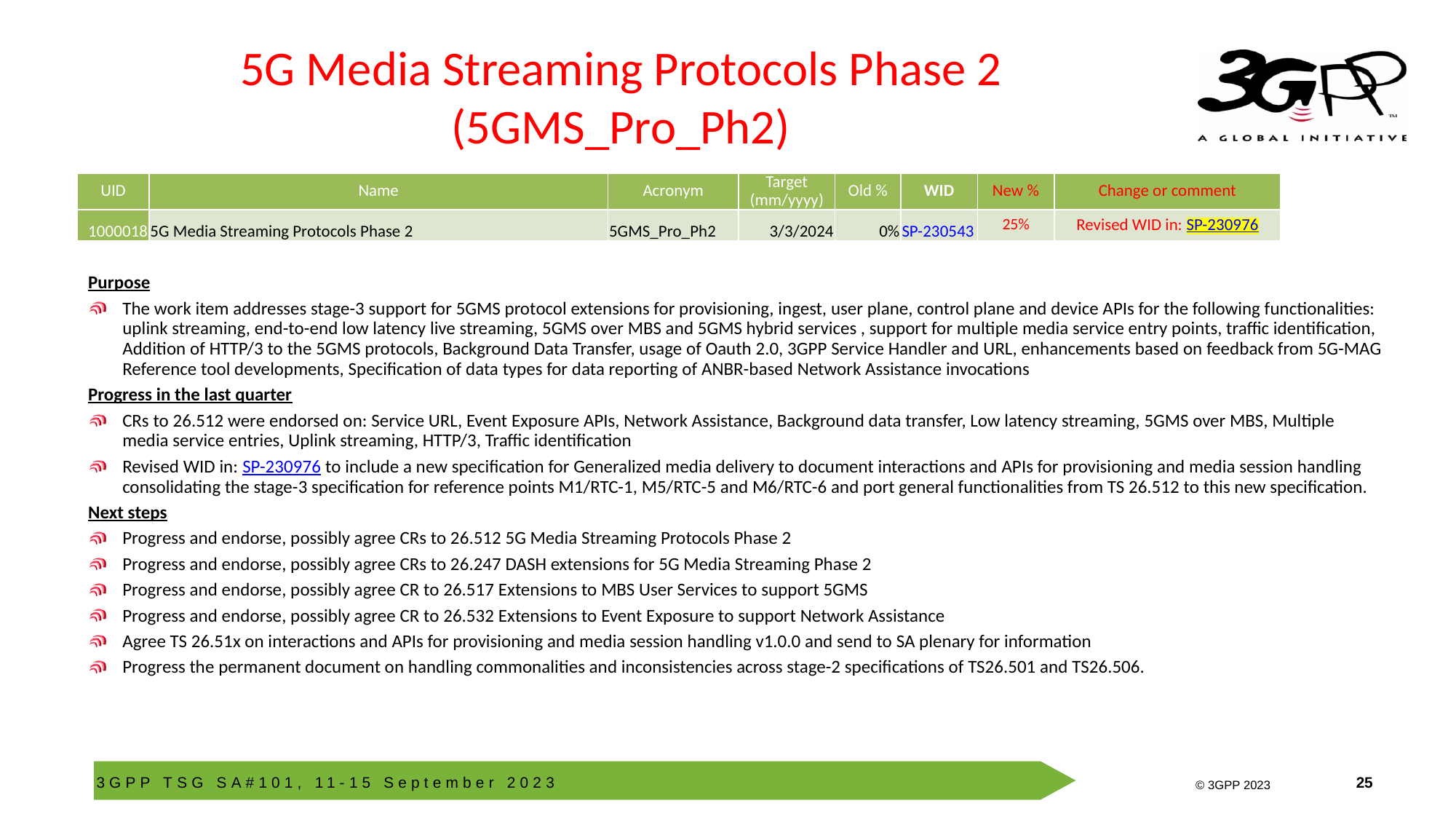

# 5G Media Streaming Protocols Phase 2 (5GMS_Pro_Ph2)
| UID | Name | Acronym | Target (mm/yyyy) | Old % | WID | New % | Change or comment |
| --- | --- | --- | --- | --- | --- | --- | --- |
| 1000018 | 5G Media Streaming Protocols Phase 2 | 5GMS\_Pro\_Ph2 | 3/3/2024 | 0% | SP-230543 | 25% | Revised WID in: SP-230976 |
Purpose
The work item addresses stage-3 support for 5GMS protocol extensions for provisioning, ingest, user plane, control plane and device APIs for the following functionalities: uplink streaming, end-to-end low latency live streaming, 5GMS over MBS and 5GMS hybrid services , support for multiple media service entry points, traffic identification, Addition of HTTP/3 to the 5GMS protocols, Background Data Transfer, usage of Oauth 2.0, 3GPP Service Handler and URL, enhancements based on feedback from 5G-MAG Reference tool developments, Specification of data types for data reporting of ANBR-based Network Assistance invocations
Progress in the last quarter
CRs to 26.512 were endorsed on: Service URL, Event Exposure APIs, Network Assistance, Background data transfer, Low latency streaming, 5GMS over MBS, Multiple media service entries, Uplink streaming, HTTP/3, Traffic identification
Revised WID in: SP-230976 to include a new specification for Generalized media delivery to document interactions and APIs for provisioning and media session handling consolidating the stage-3 specification for reference points M1/RTC-1, M5/RTC-5 and M6/RTC-6 and port general functionalities from TS 26.512 to this new specification.
Next steps
Progress and endorse, possibly agree CRs to 26.512 5G Media Streaming Protocols Phase 2
Progress and endorse, possibly agree CRs to 26.247 DASH extensions for 5G Media Streaming Phase 2
Progress and endorse, possibly agree CR to 26.517 Extensions to MBS User Services to support 5GMS
Progress and endorse, possibly agree CR to 26.532 Extensions to Event Exposure to support Network Assistance
Agree TS 26.51x on interactions and APIs for provisioning and media session handling v1.0.0 and send to SA plenary for information
Progress the permanent document on handling commonalities and inconsistencies across stage-2 specifications of TS26.501 and TS26.506.